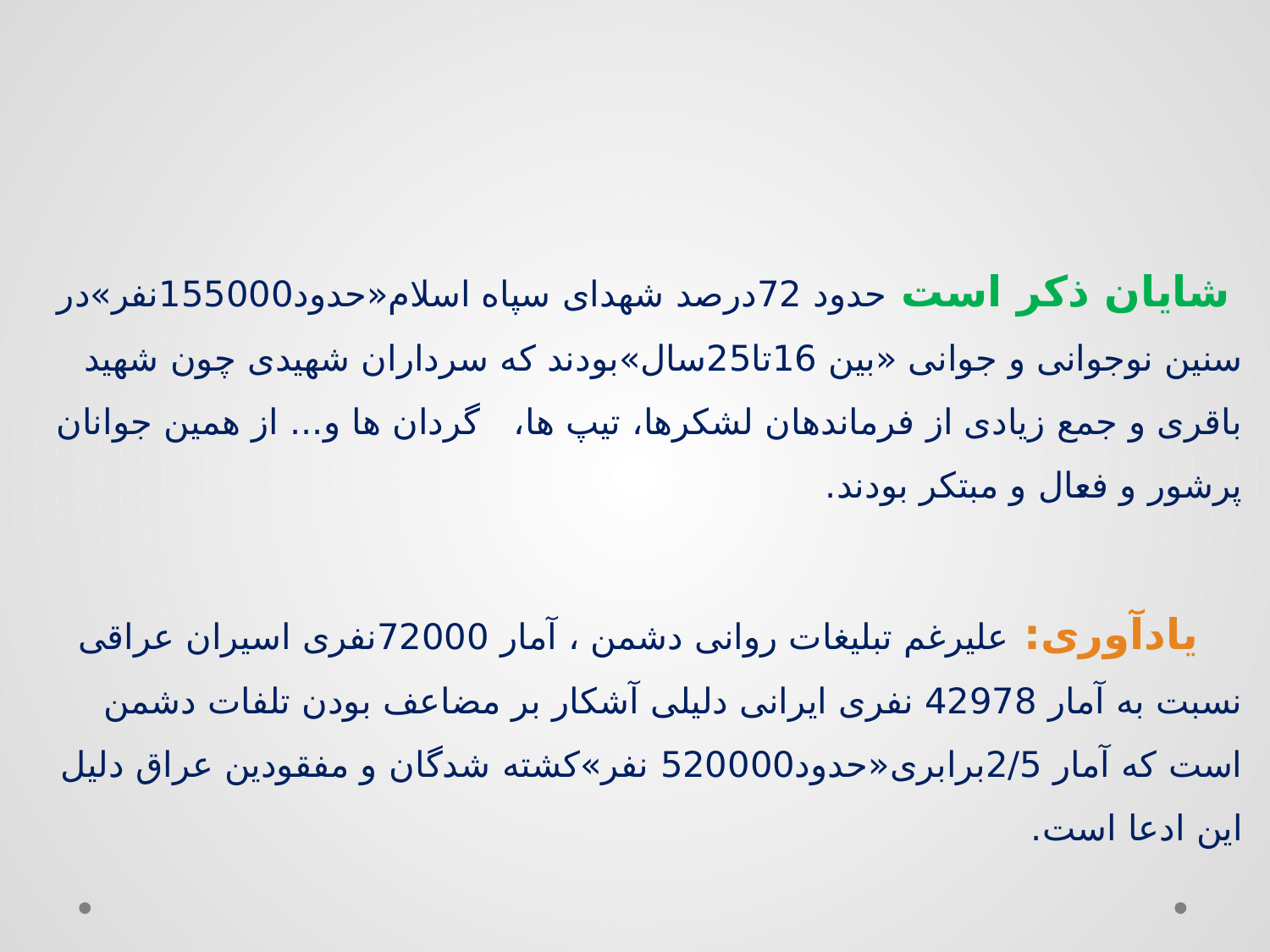

شایان ذکر است حدود 72درصد شهدای سپاه اسلام«حدود155000نفر»در سنین نوجوانی و جوانی «بین 16تا25سال»بودند که سرداران شهیدی چون شهید باقری و جمع زیادی از فرماندهان لشکرها، تیپ ها،   گردان ها و... از همین جوانان پرشور و فعال و مبتکر بودند.
   یادآوری: علیرغم تبلیغات روانی دشمن ، آمار 72000نفری اسیران عراقی نسبت به آمار 42978 نفری ایرانی دلیلی آشکار بر مضاعف بودن تلفات دشمن است که آمار 2/5برابری«حدود520000 نفر»کشته شدگان و مفقودین عراق دلیل این ادعا است.